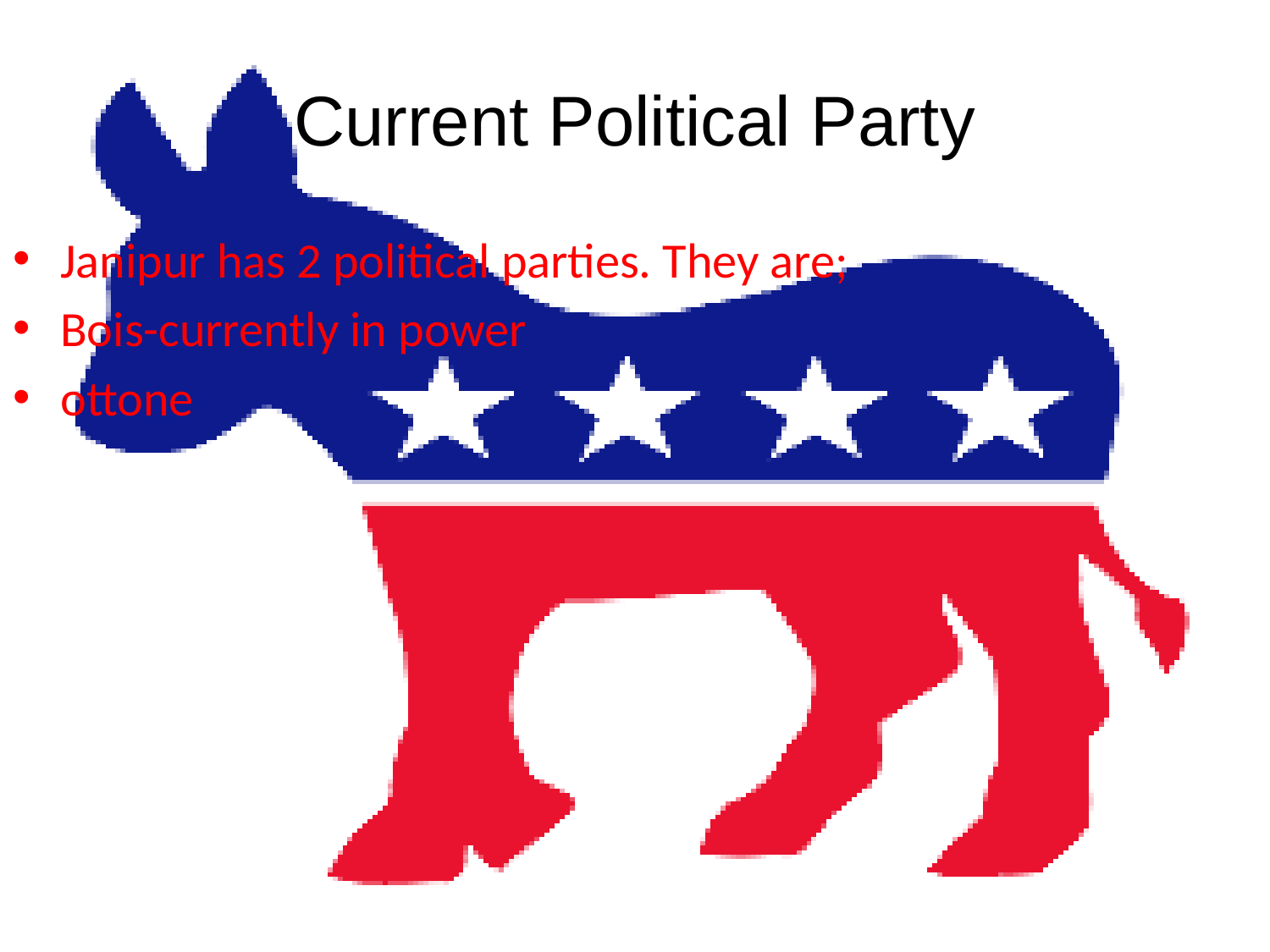

# Current Political Party
Janipur has 2 political parties. They are;
Bois-currently in power
ottone